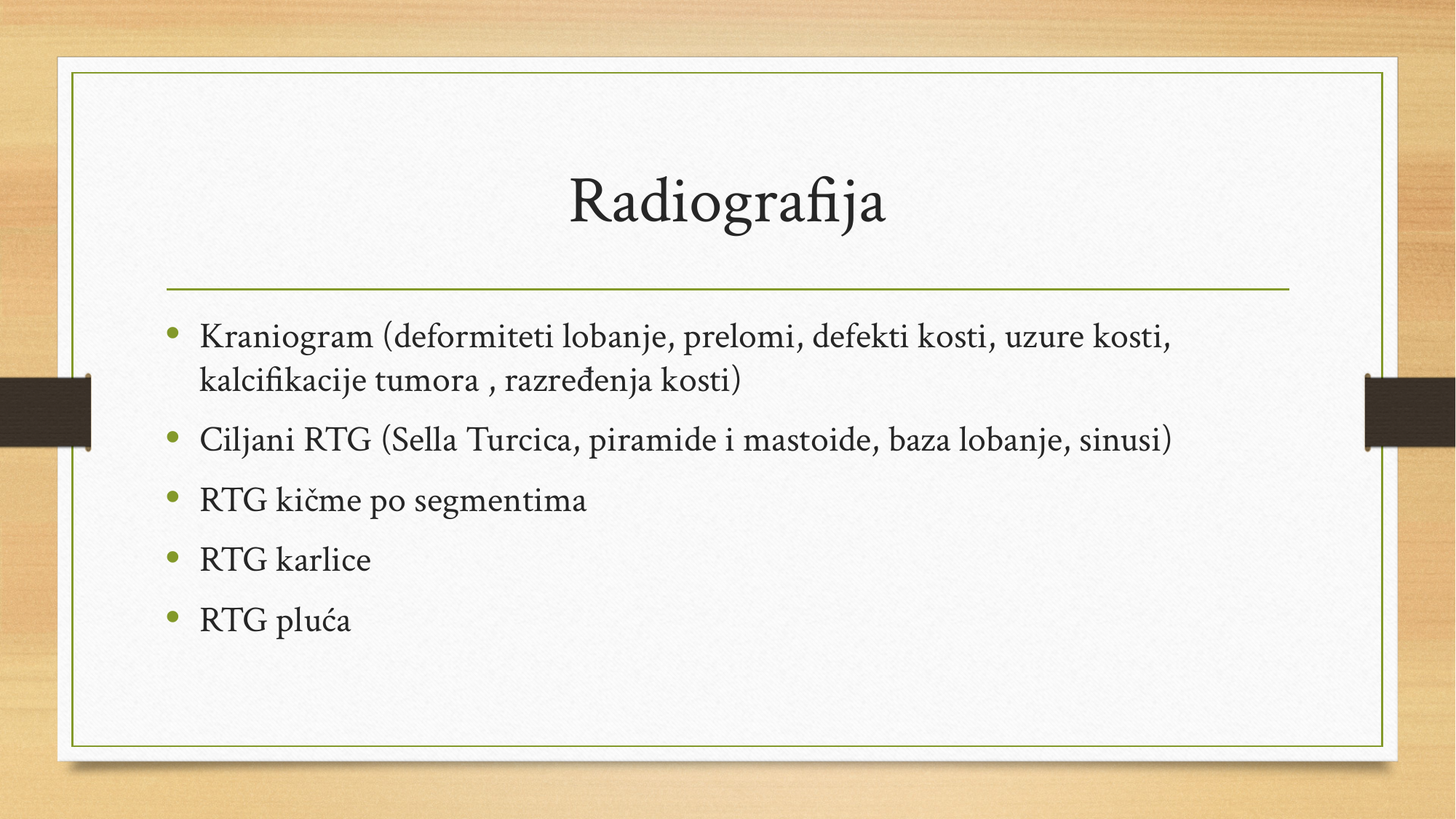

# Radiografija
Kraniogram (deformiteti lobanje, prelomi, defekti kosti, uzure kosti, kalcifikacije tumora , razređenja kosti)
Ciljani RTG (Sella Turcica, piramide i mastoide, baza lobanje, sinusi)
RTG kičme po segmentima
RTG karlice
RTG pluća